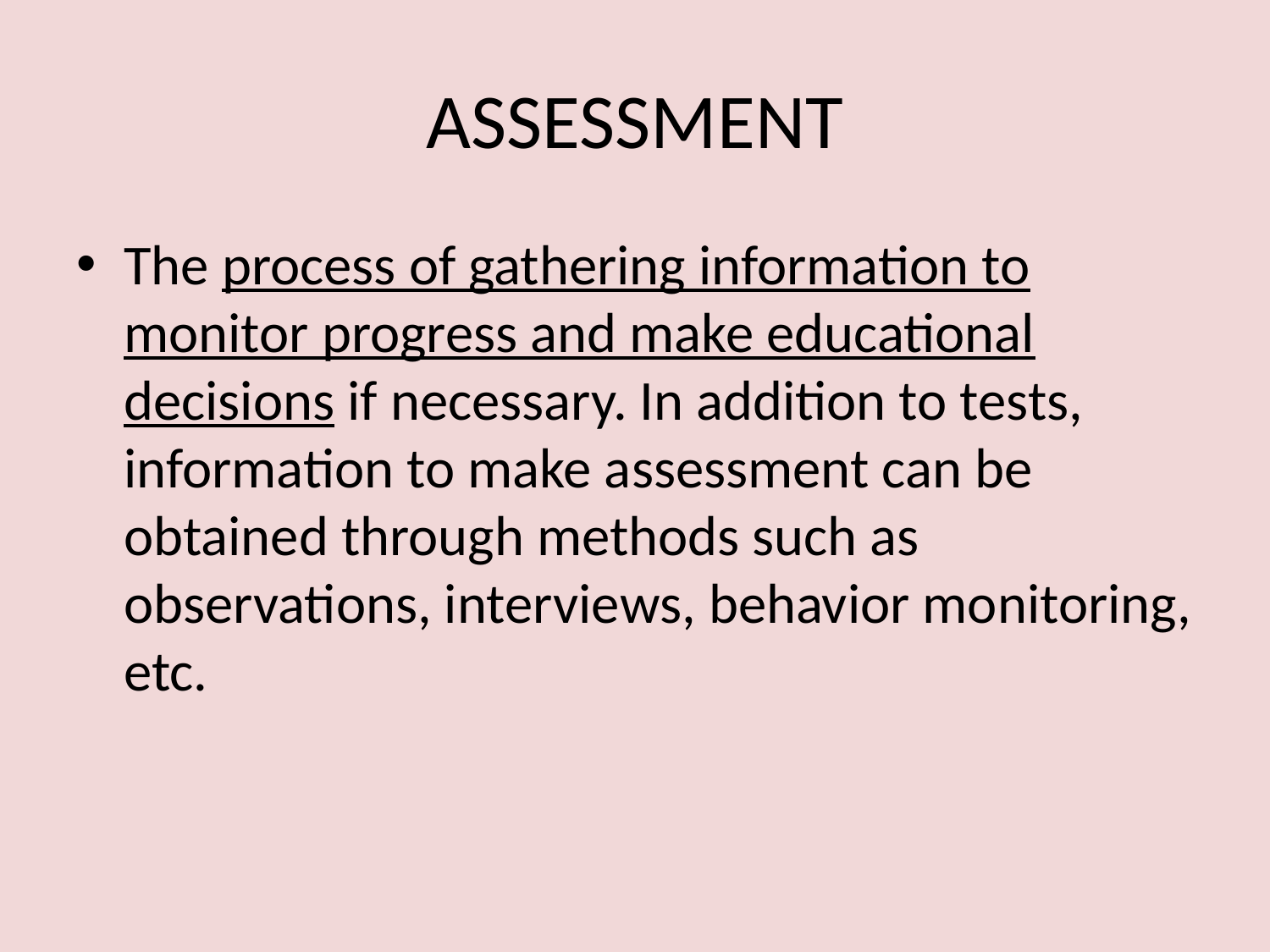

# ASSESSMENT
The process of gathering information to monitor progress and make educational decisions if necessary. In addition to tests, information to make assessment can be obtained through methods such as observations, interviews, behavior monitoring, etc.